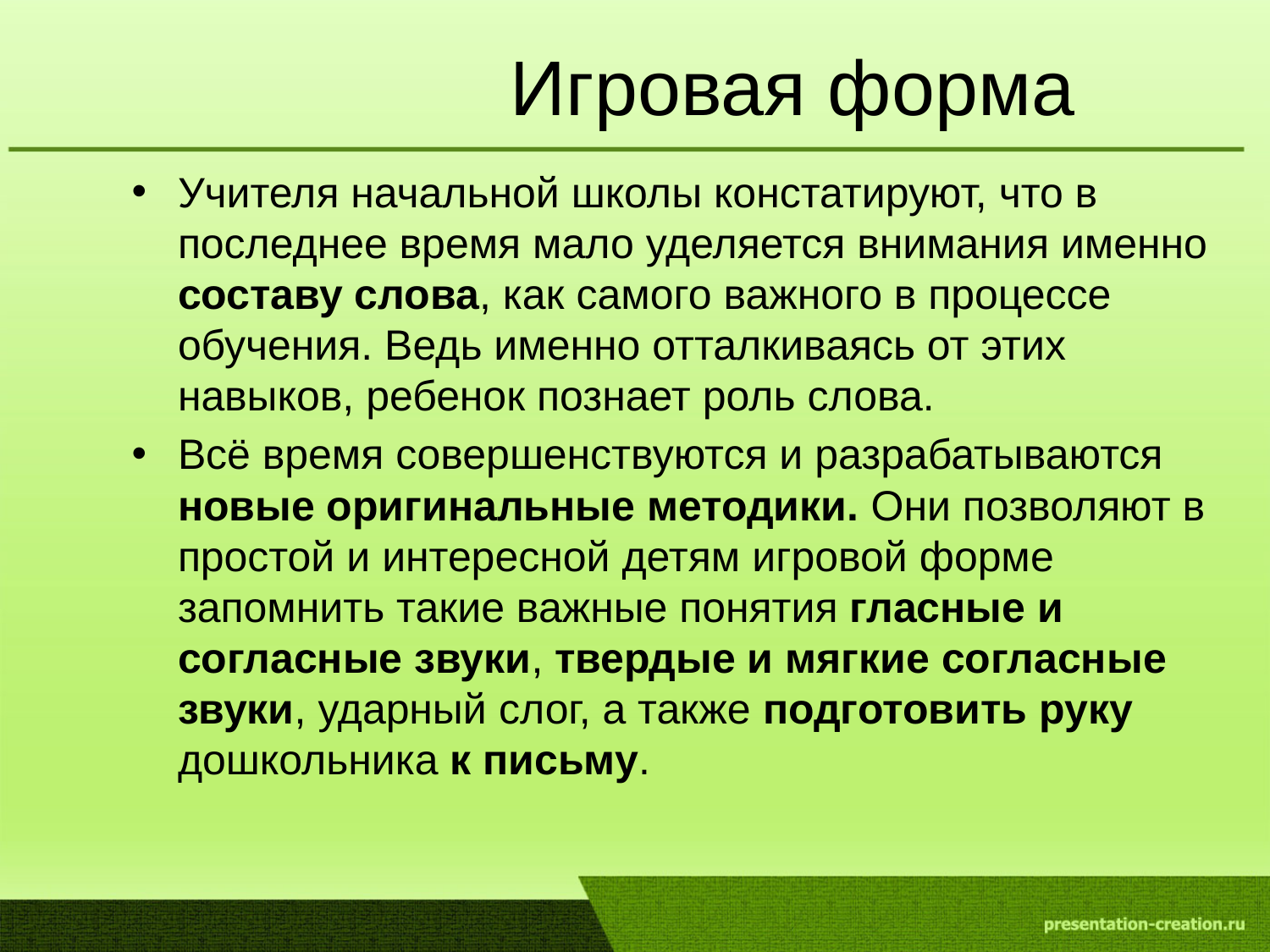

# Игровая форма
Учителя начальной школы констатируют, что в последнее время мало уделяется внимания именно составу слова, как самого важного в процессе обучения. Ведь именно отталкиваясь от этих навыков, ребенок познает роль слова.
Всё время совершенствуются и разрабатываются новые оригинальные методики. Они позволяют в простой и интересной детям игровой форме запомнить такие важные понятия гласные и согласные звуки, твердые и мягкие согласные звуки, ударный слог, а также подготовить руку дошкольника к письму.